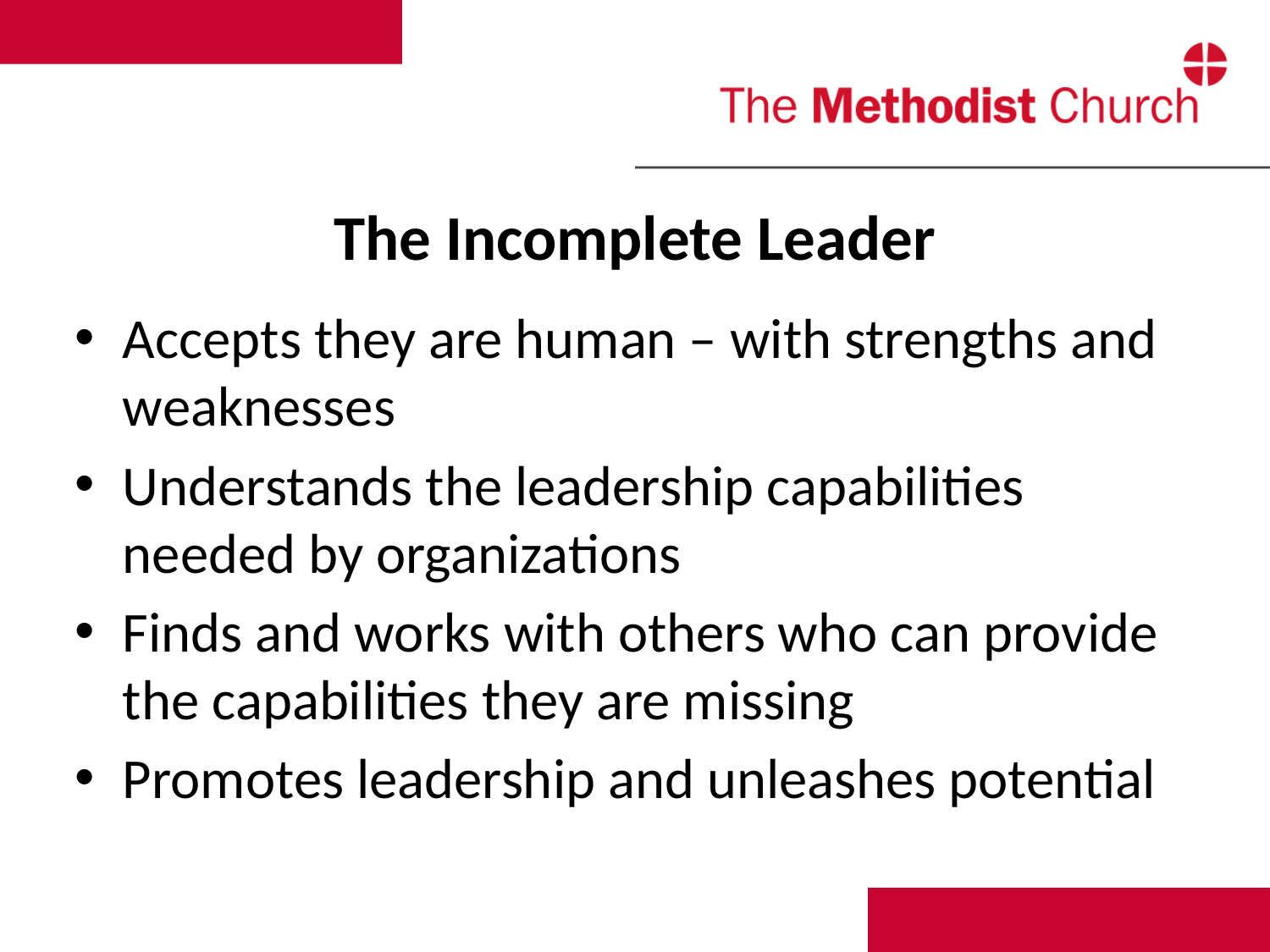

# The Incomplete Leader
Accepts they are human – with strengths and weaknesses
Understands the leadership capabilities needed by organizations
Finds and works with others who can provide the capabilities they are missing
Promotes leadership and unleashes potential